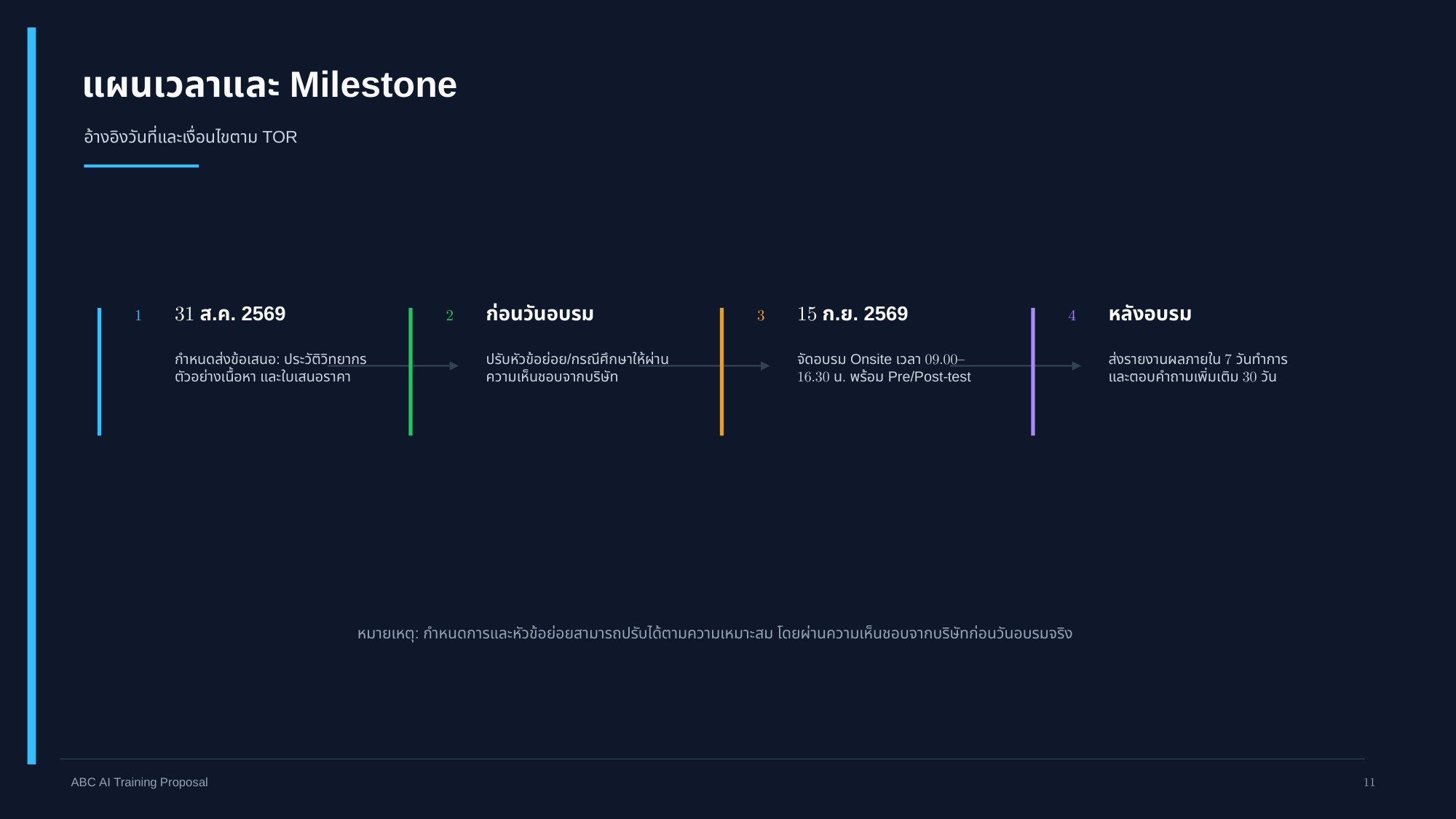

แผนเวลาและ Milestone
อ้างอิงวันที่และเงื่อนไขตาม TOR

31 ส.ค. 2569
ก่อนวันอบรม
15 ก.ย. 2569
หลังอบรม
1
2
3
4

กำหนดส่งข้อเสนอ: ประวัติวิทยากร ตัวอย่างเนื้อหา และใบเสนอราคา
ปรับหัวข้อย่อย/กรณีศึกษาให้ผ่านความเห็นชอบจากบริษัท
จัดอบรม Onsite เวลา 09.00–16.30 น. พร้อม Pre/Post-test
ส่งรายงานผลภายใน 7 วันทำการ และตอบคำถามเพิ่มเติม 30 วัน

หมายเหตุ: กำหนดการและหัวข้อย่อยสามารถปรับได้ตามความเหมาะสม โดยผ่านความเห็นชอบจากบริษัทก่อนวันอบรมจริง

ABC AI Training Proposal
11